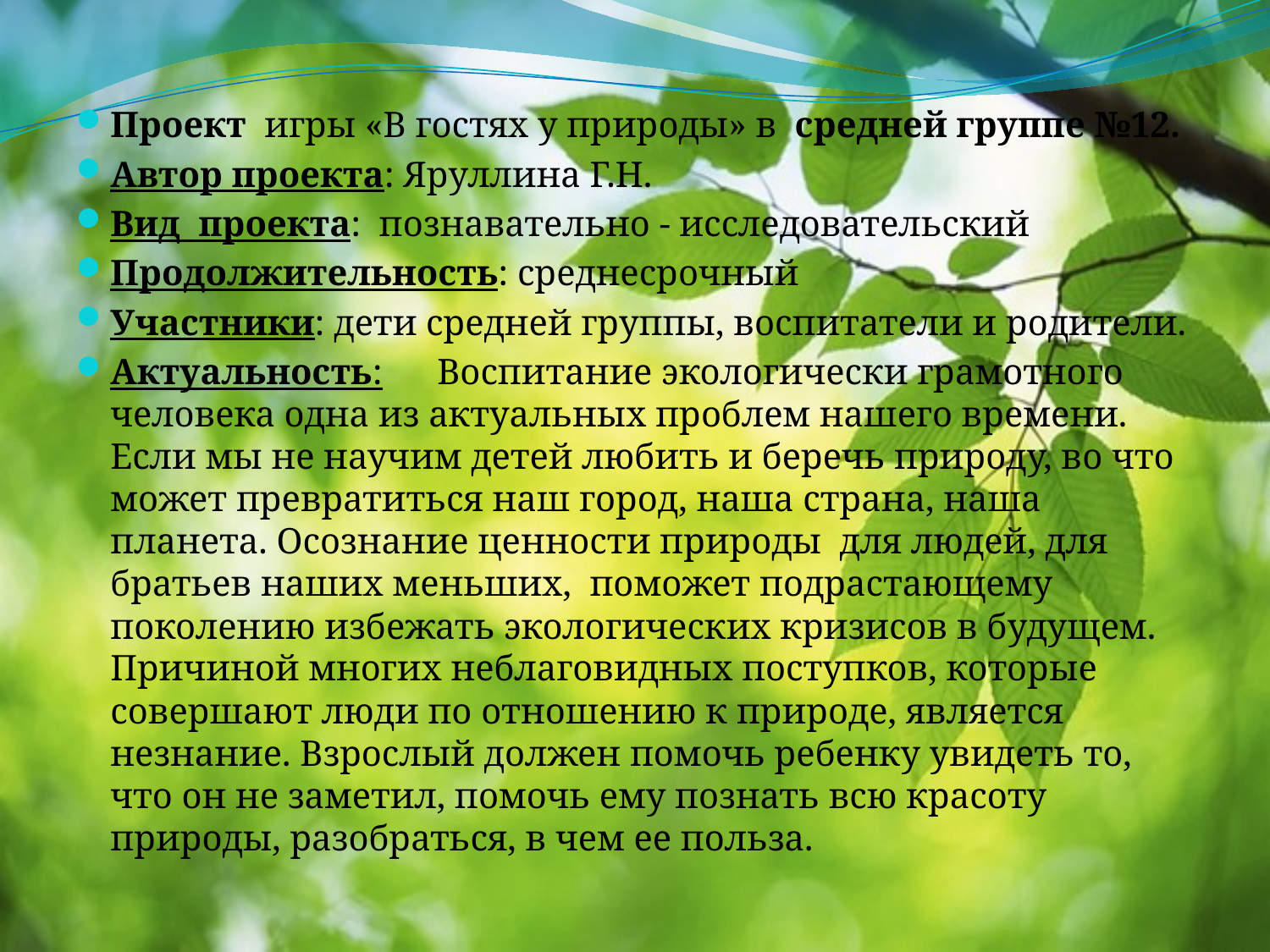

Проект  игры «В гостях у природы» в  средней группе №12.
Автор проекта: Яруллина Г.Н.
Вид  проекта:  познавательно - исследовательский
Продолжительность: среднесрочный
Участники: дети средней группы, воспитатели и родители.
Актуальность:      Воспитание экологически грамотного человека одна из актуальных проблем нашего времени. Если мы не научим детей любить и беречь природу, во что может превратиться наш город, наша страна, наша планета. Осознание ценности природы  для людей, для братьев наших меньших,  поможет подрастающему поколению избежать экологических кризисов в будущем.  Причиной многих неблаговидных поступков, которые совершают люди по отношению к природе, является незнание. Взрослый должен помочь ребенку увидеть то, что он не заметил, помочь ему познать всю красоту природы, разобраться, в чем ее польза.